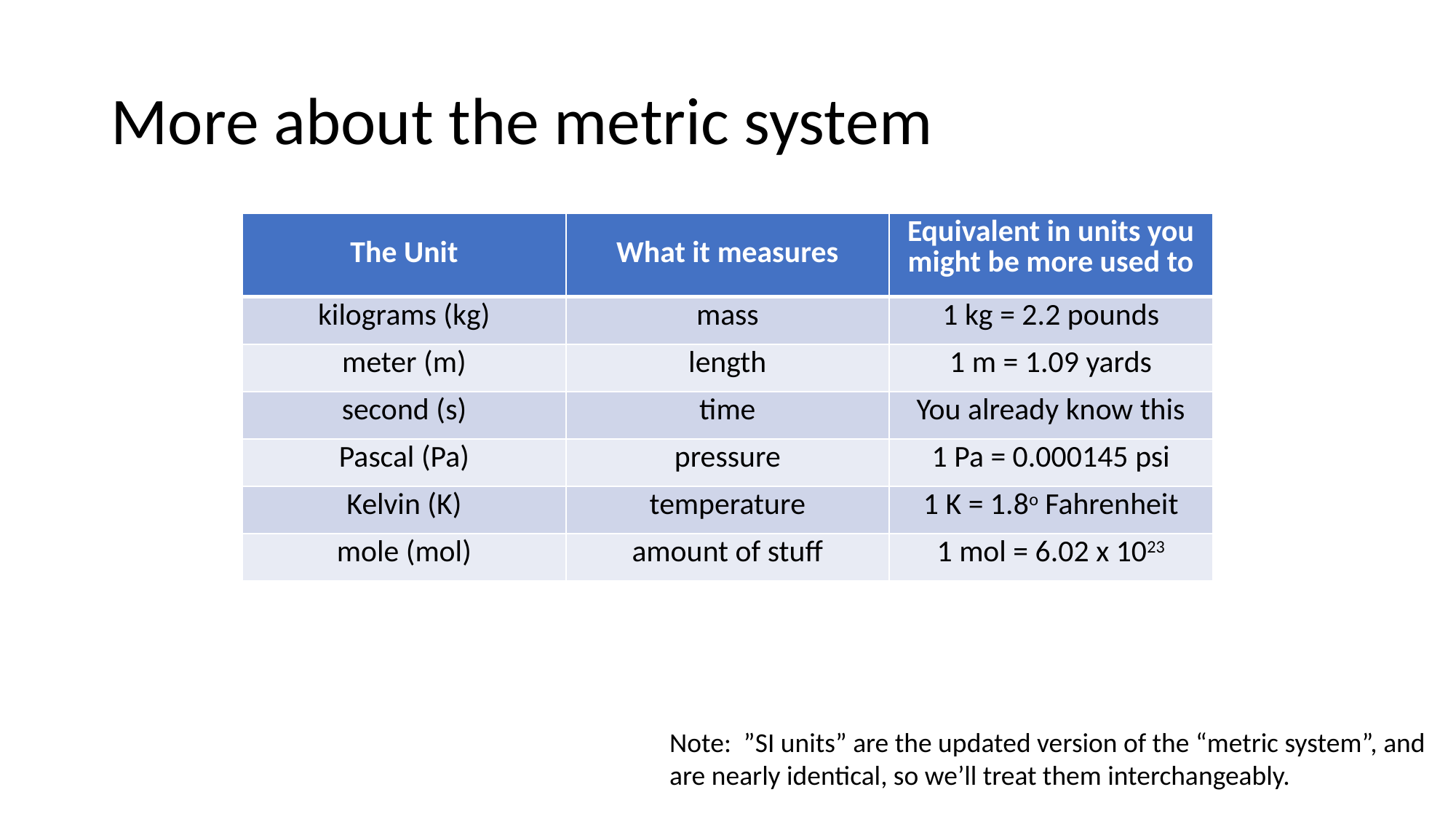

# More about the metric system
| The Unit | What it measures | Equivalent in units you might be more used to |
| --- | --- | --- |
| kilograms (kg) | mass | 1 kg = 2.2 pounds |
| meter (m) | length | 1 m = 1.09 yards |
| second (s) | time | You already know this |
| Pascal (Pa) | pressure | 1 Pa = 0.000145 psi |
| Kelvin (K) | temperature | 1 K = 1.8o Fahrenheit |
| mole (mol) | amount of stuff | 1 mol = 6.02 x 1023 |
Note:  ”SI units” are the updated version of the “metric system”, and are nearly identical, so we’ll treat them interchangeably.